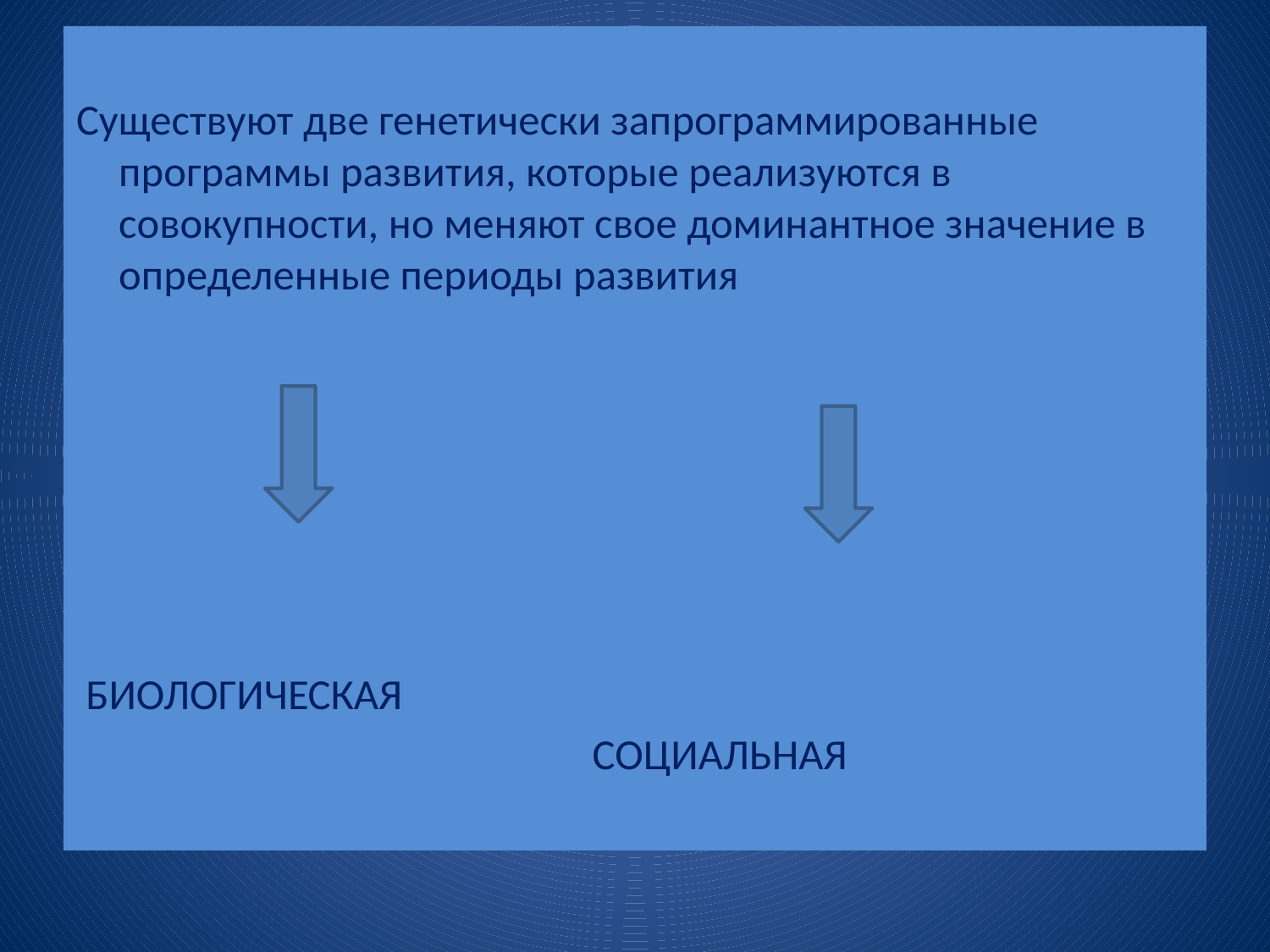

Существуют две генетически запрограммированные программы развития, которые реализуются в совокупности, но меняют свое доминантное значение в определенные периоды развития

 БИОЛОГИЧЕСКАЯ
                                                     СОЦИАЛЬНАЯ

#